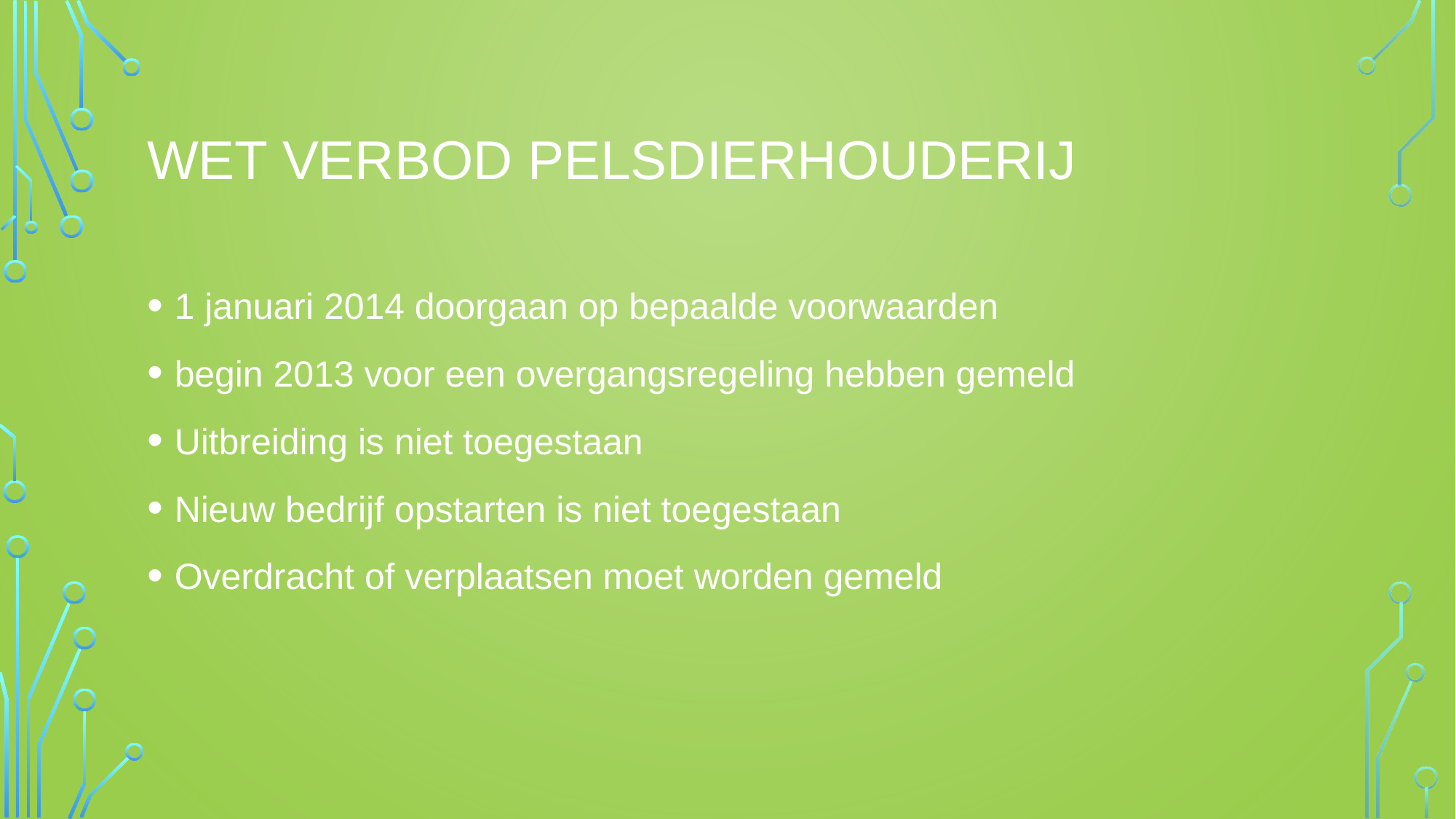

# Wet verbod pelsdierhouderij
1 januari 2014 doorgaan op bepaalde voorwaarden
begin 2013 voor een overgangsregeling hebben gemeld
Uitbreiding is niet toegestaan
Nieuw bedrijf opstarten is niet toegestaan
Overdracht of verplaatsen moet worden gemeld